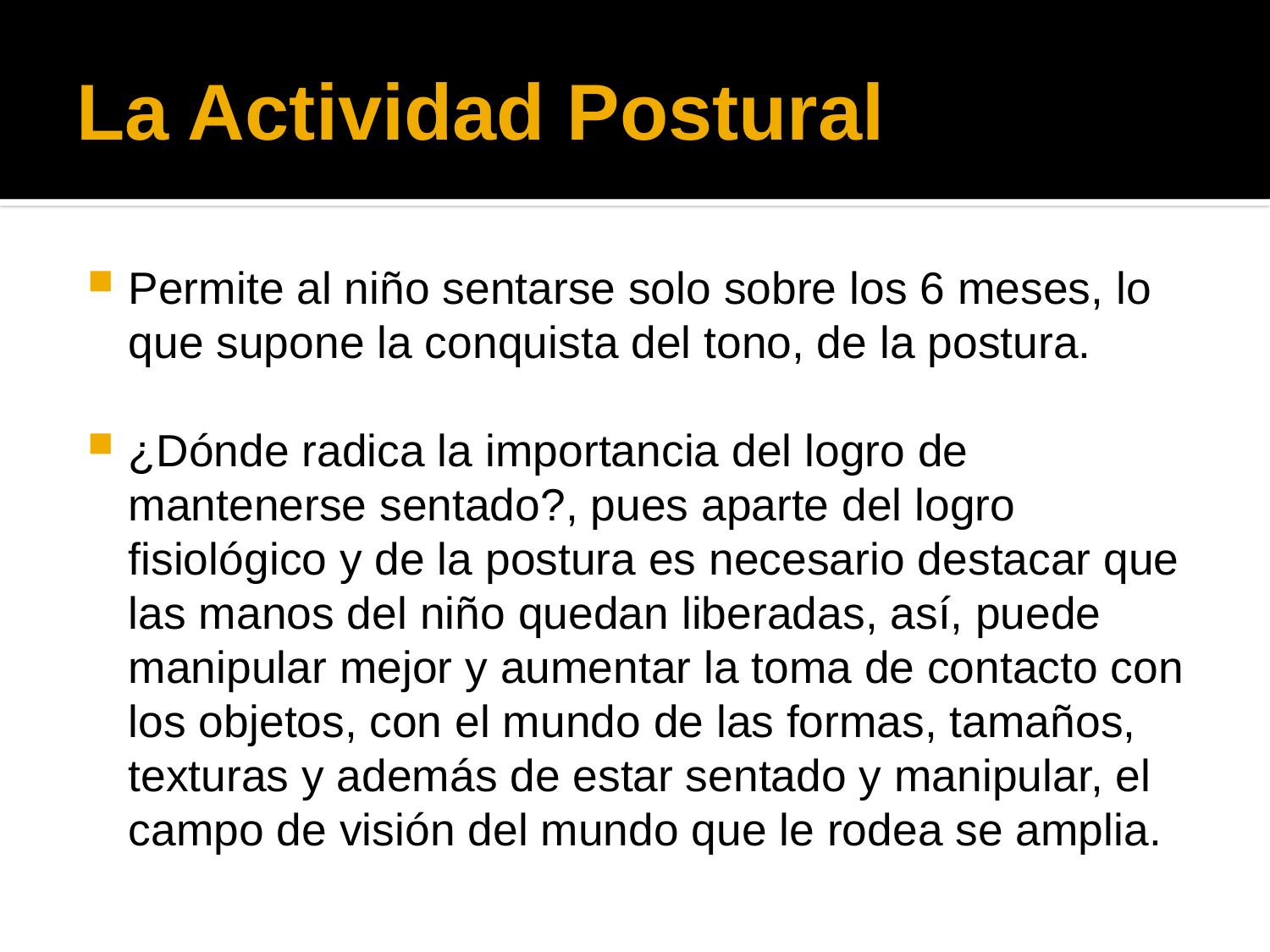

# La Actividad Postural
Permite al niño sentarse solo sobre los 6 meses, lo que supone la conquista del tono, de la postura.

¿Dónde radica la importancia del logro de mantenerse sentado?, pues aparte del logro fisiológico y de la postura es necesario destacar que las manos del niño quedan liberadas, así, puede manipular mejor y aumentar la toma de contacto con los objetos, con el mundo de las formas, tamaños, texturas y además de estar sentado y manipular, el campo de visión del mundo que le rodea se amplia.